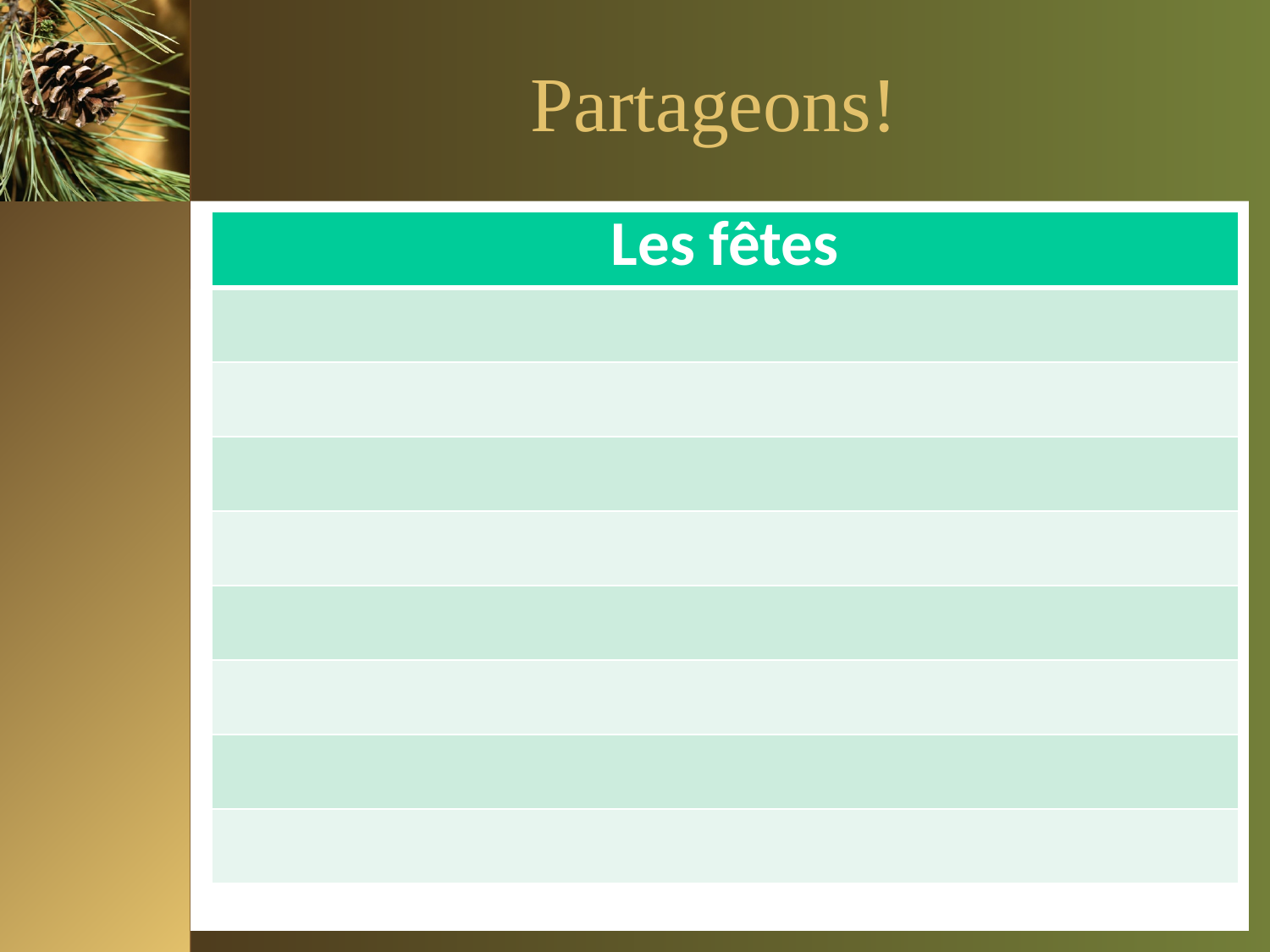

# Partageons!
| Les fêtes |
| --- |
|  |
|  |
|  |
|  |
|  |
|  |
|  |
|  |